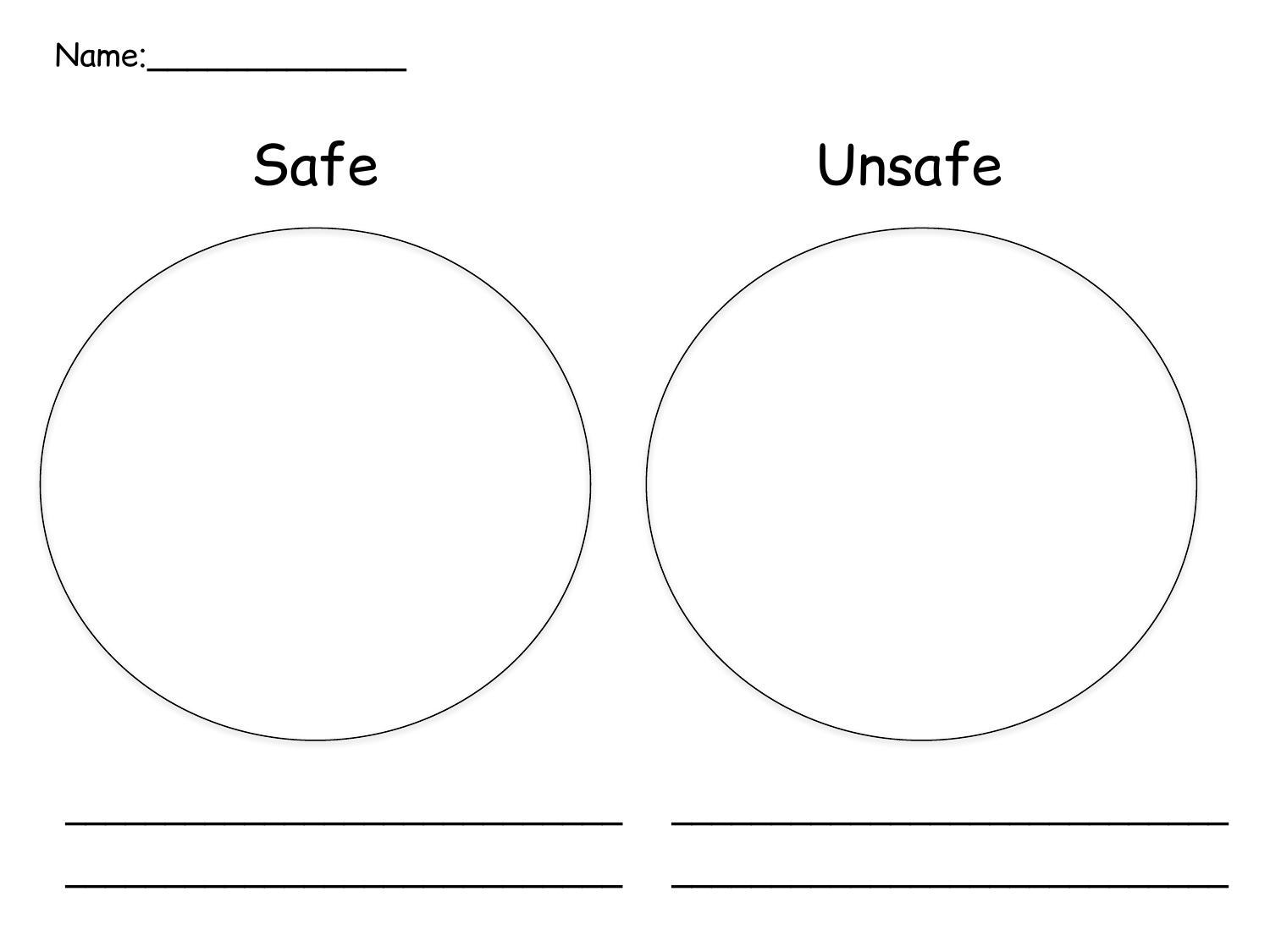

Name:_____________
Safe
Unsafe

____________________________
____________________________
____________________________
____________________________